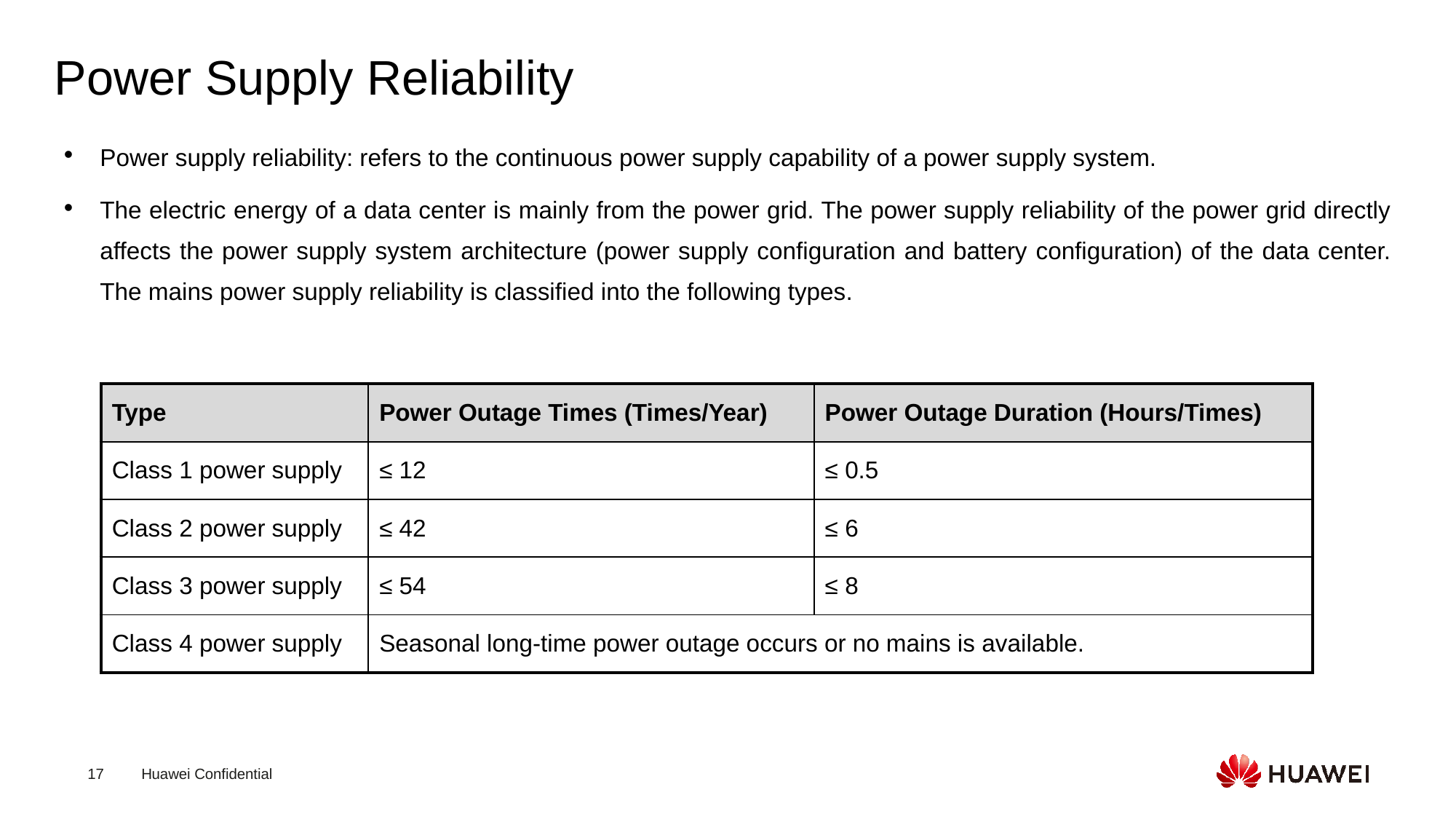

# Power Supply Reliability
Power supply reliability: refers to the continuous power supply capability of a power supply system.
The electric energy of a data center is mainly from the power grid. The power supply reliability of the power grid directly affects the power supply system architecture (power supply configuration and battery configuration) of the data center. The mains power supply reliability is classified into the following types.
| Type | Power Outage Times (Times/Year) | Power Outage Duration (Hours/Times) |
| --- | --- | --- |
| Class 1 power supply | ≤ 12 | ≤ 0.5 |
| Class 2 power supply | ≤ 42 | ≤ 6 |
| Class 3 power supply | ≤ 54 | ≤ 8 |
| Class 4 power supply | Seasonal long-time power outage occurs or no mains is available. |  |